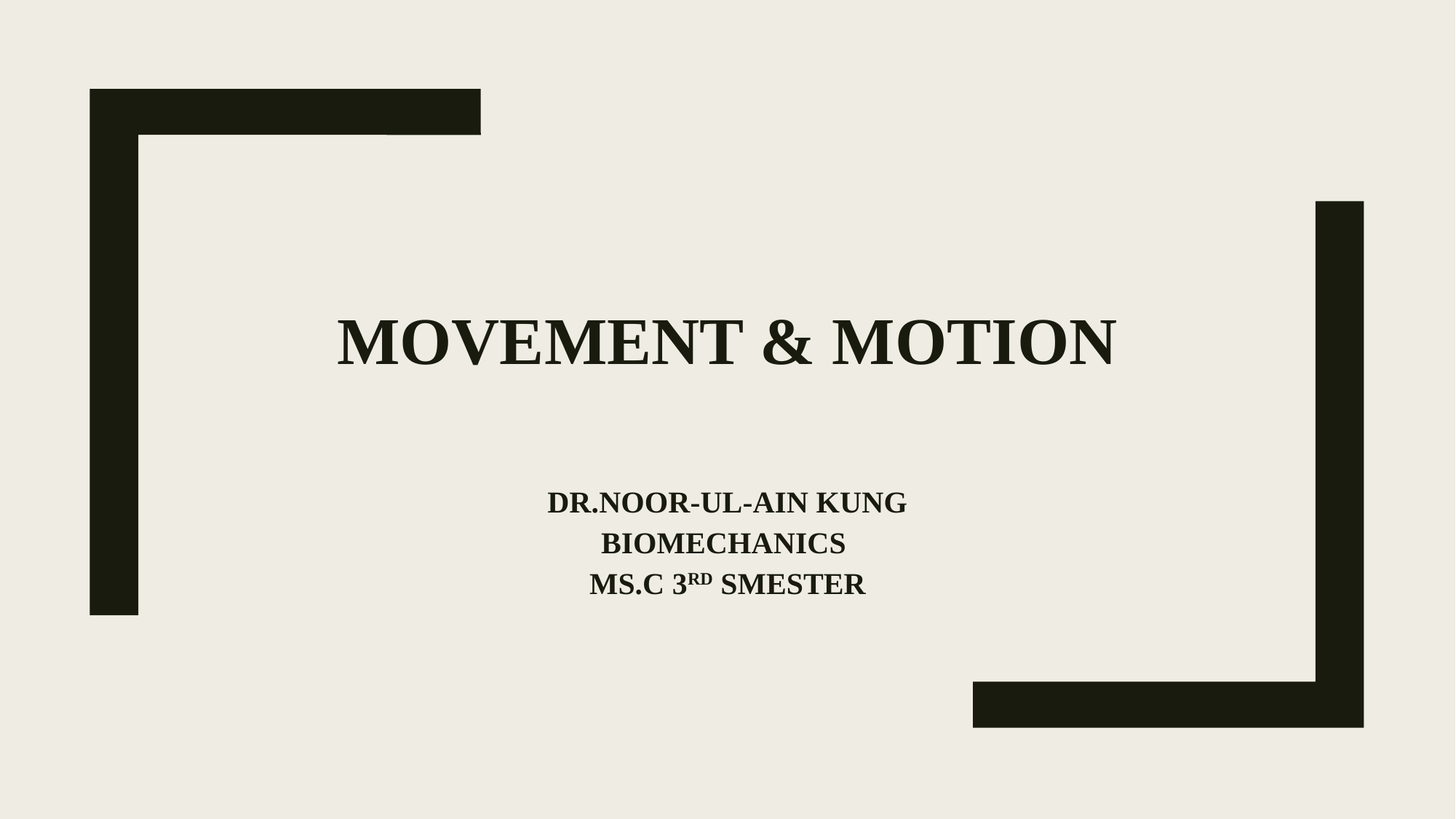

# MOVEMENT & Motion
DR.NOOR-UL-AIN KUNG
BIOMECHANICS
MS.C 3RD SMESTER